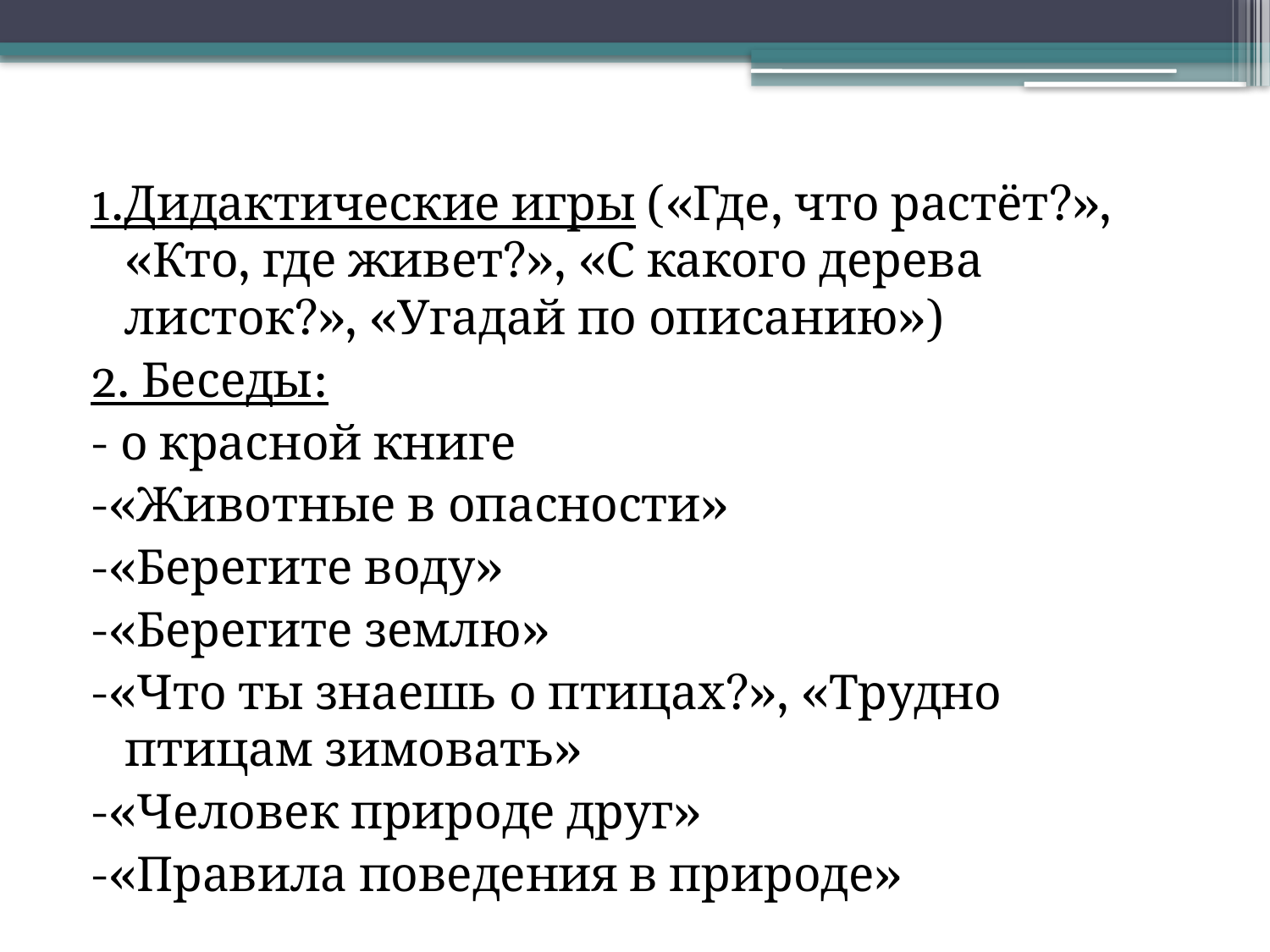

1.Дидактические игры («Где, что растёт?», «Кто, где живет?», «С какого дерева листок?», «Угадай по описанию»)
2. Беседы:
- о красной книге
-«Животные в опасности»
-«Берегите воду»
-«Берегите землю»
-«Что ты знаешь о птицах?», «Трудно птицам зимовать»
-«Человек природе друг»
-«Правила поведения в природе»